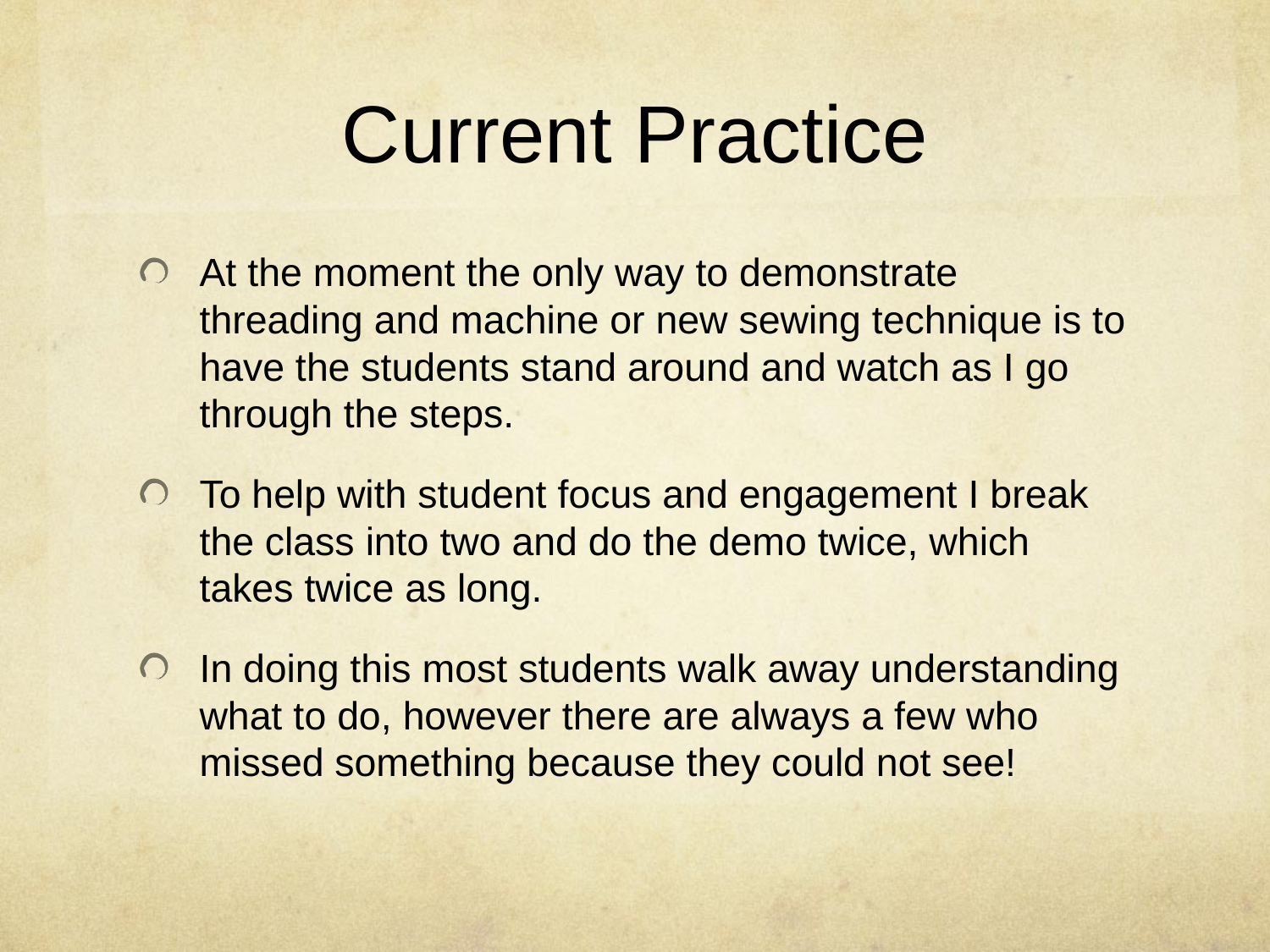

# Current Practice
At the moment the only way to demonstrate threading and machine or new sewing technique is to have the students stand around and watch as I go through the steps.
To help with student focus and engagement I break the class into two and do the demo twice, which takes twice as long.
In doing this most students walk away understanding what to do, however there are always a few who missed something because they could not see!